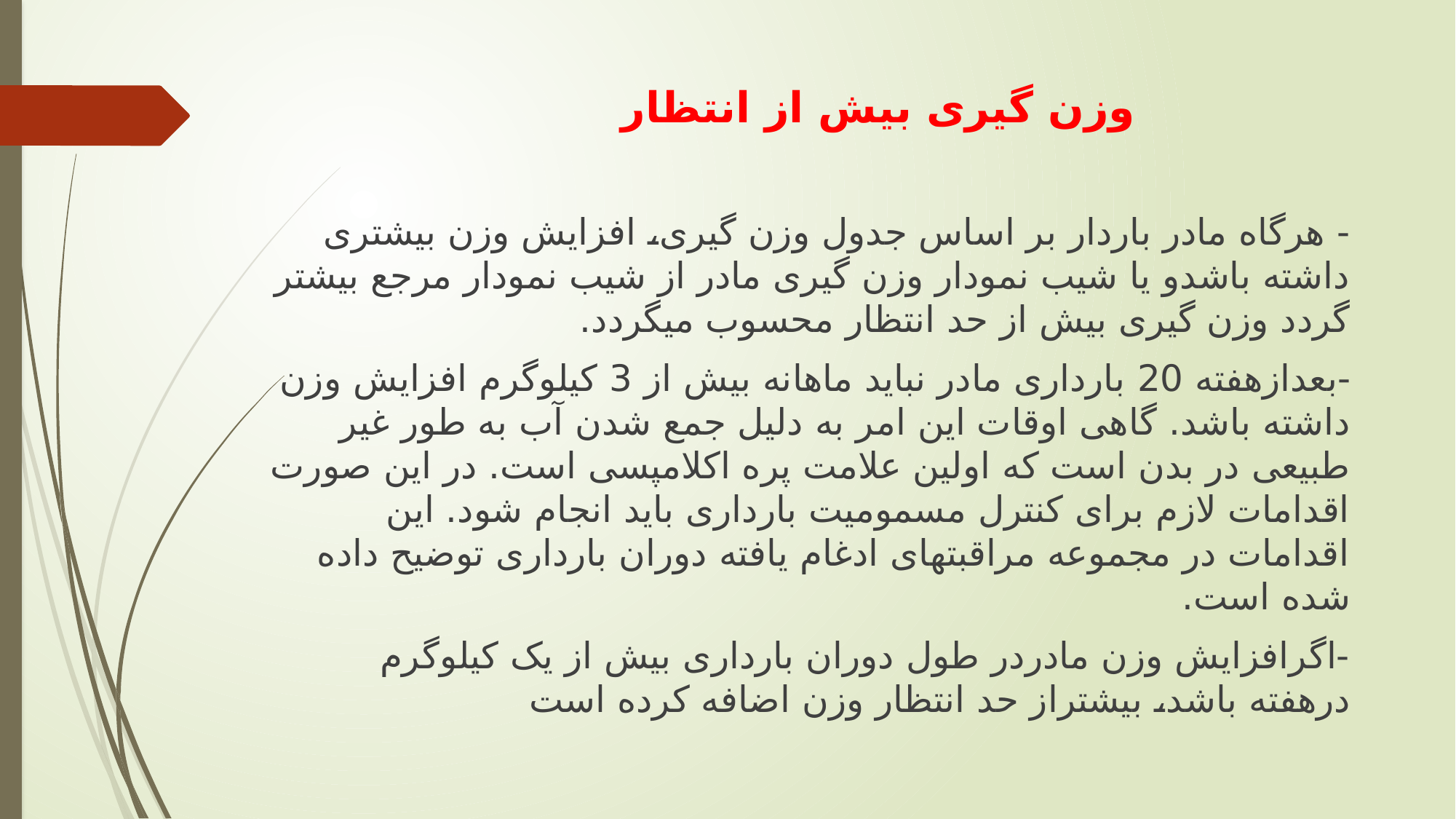

# وزن گیری بیش از انتظار
- هرگاه مادر باردار بر اساس جدول وزن گیری، افزایش وزن بیشتری داشته باشدو یا شیب نمودار وزن گیری مادر از شیب نمودار مرجع بیشتر گردد وزن گیری بیش از حد انتظار محسوب میگردد.
-بعدازهفته 20 بارداری مادر نباید ماهانه بیش از 3 کیلوگرم افزایش وزن داشته باشد. گاهی اوقات این امر به دلیل جمع شدن آب به طور غیر طبیعی در بدن است که اولین علامت پره اکلامپسی است. در این صورت اقدامات لازم برای کنترل مسمومیت بارداری باید انجام شود. این اقدامات در مجموعه مراقبتهای ادغام یافته دوران بارداری توضیح داده شده است.
-اگرافزایش وزن مادردر طول دوران بارداری بیش از یک کیلوگرم درهفته باشد، بیشتراز حد انتظار وزن اضافه کرده است